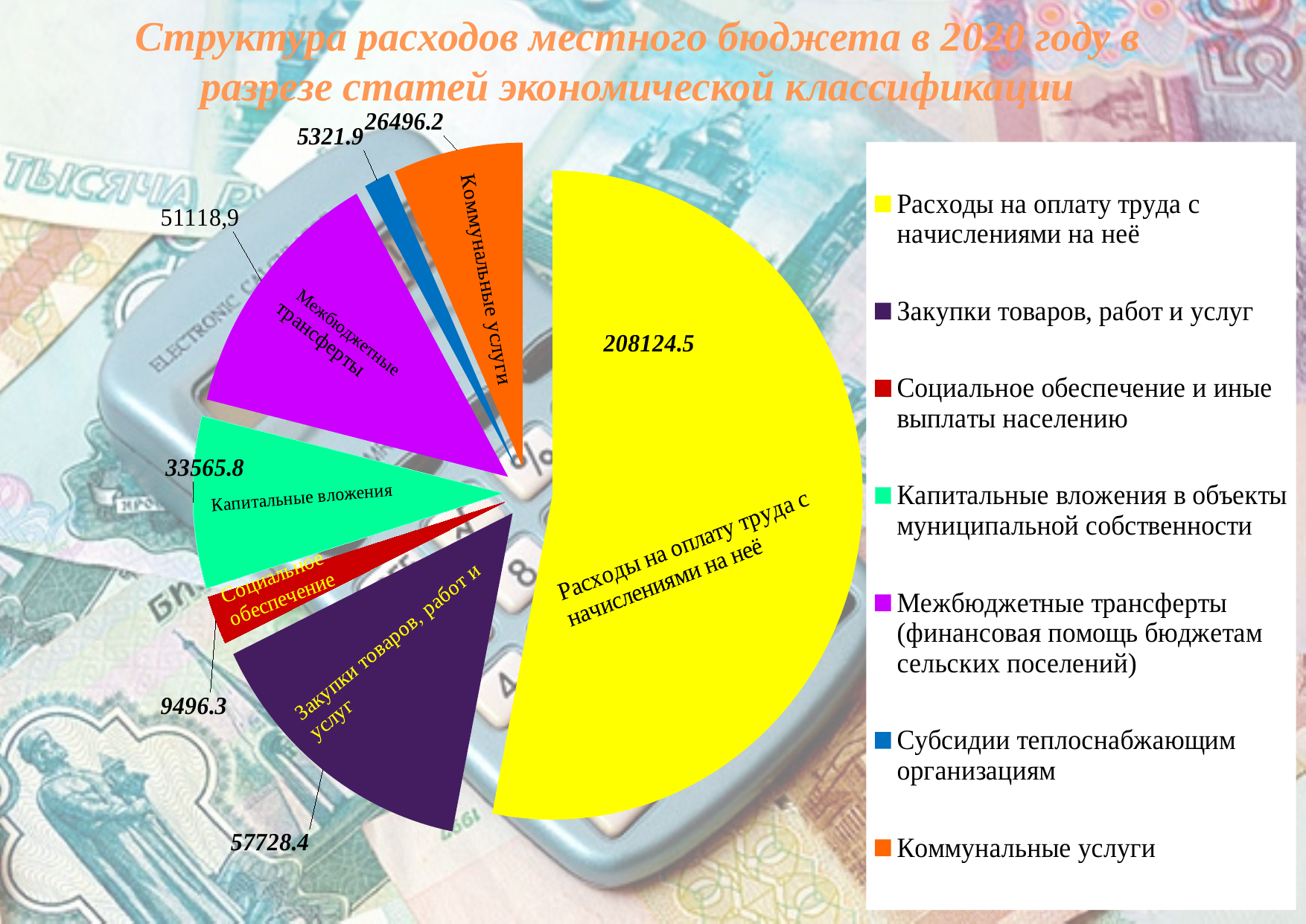

### Chart

| Category | Продажи |
|---|---|
| Расходы на оплату труда с начислениями на неё   | 208124.5 |
| Закупки товаров, работ и услуг | 57728.4 |
| Социальное обеспечение и иные выплаты населению   | 9496.3 |
| Капитальные вложения в объекты муниципальной собственности | 33565.8 |
| Межбюджетные трансферты (финансовая помощь бюджетам сельских поселений)  | 51118.9 |
| Субсидии теплоснабжающим организациям | 5321.9 |
| Коммунальные услуги | 26496.2 |
Структура расходов местного бюджета в 2020 году в разрезе статей экономической классификации